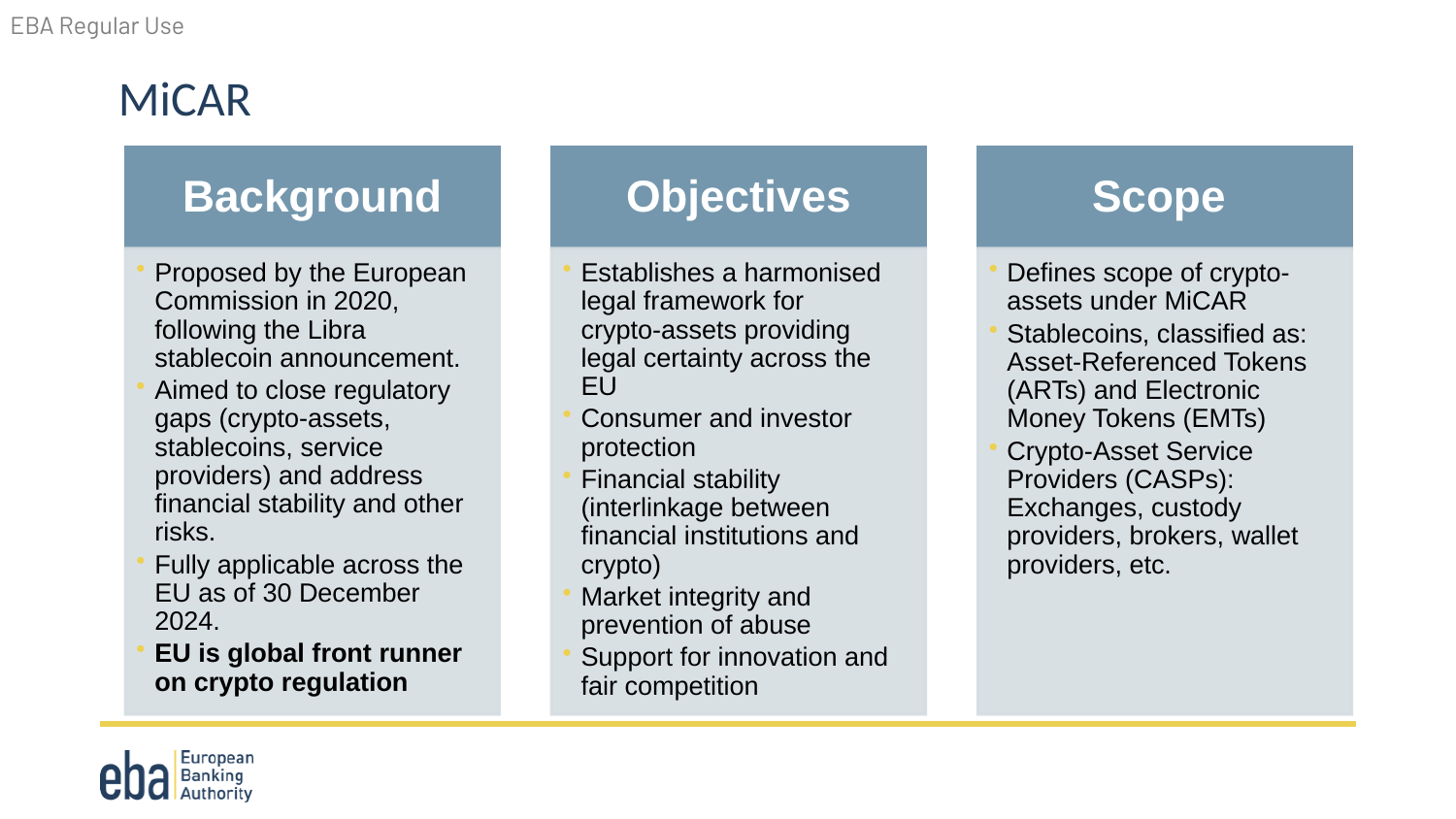

# MiCAR
Background
Proposed by the European Commission in 2020, following the Libra stablecoin announcement.
Aimed to close regulatory gaps (crypto-assets, stablecoins, service providers) and address financial stability and other risks.
Fully applicable across the EU as of 30 December 2024.
EU is global front runner on crypto regulation
Objectives
Establishes a harmonised legal framework for crypto‑assets providing legal certainty across the EU
Consumer and investor protection
Financial stability (interlinkage between financial institutions and crypto)
Market integrity and prevention of abuse
Support for innovation and fair competition
Scope
Defines scope of crypto-assets under MiCAR
Stablecoins, classified as: Asset‑Referenced Tokens (ARTs) and Electronic Money Tokens (EMTs)
Crypto‑Asset Service Providers (CASPs): Exchanges, custody providers, brokers, wallet providers, etc.